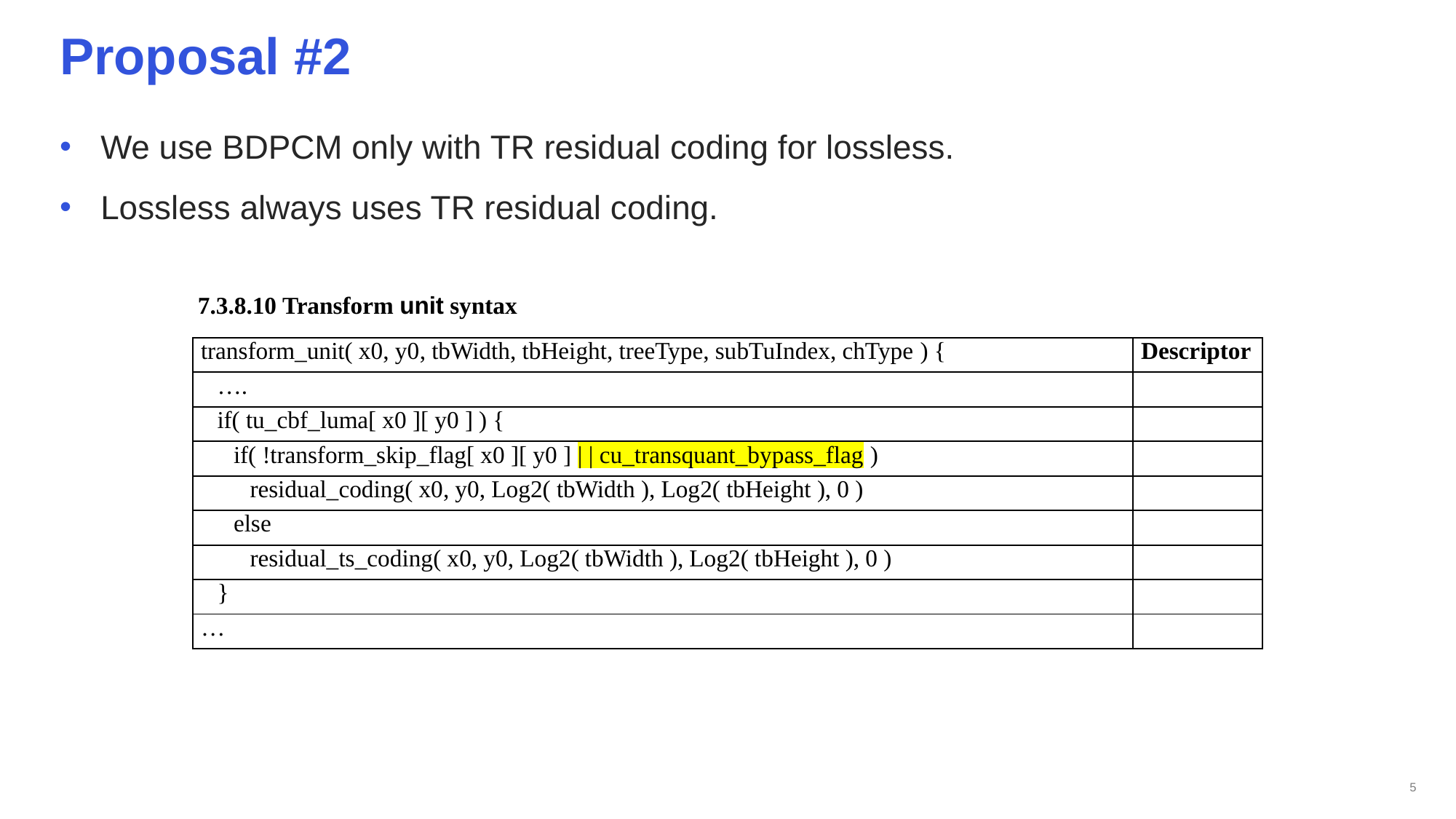

Proposal #2
We use BDPCM only with TR residual coding for lossless.
Lossless always uses TR residual coding.
7.3.8.10 Transform unit syntax

| transform\_unit( x0, y0, tbWidth, tbHeight, treeType, subTuIndex, chType ) { | Descriptor |
| --- | --- |
| …. |  |
| if( tu\_cbf\_luma[ x0 ][ y0 ] ) { |  |
| if( !transform\_skip\_flag[ x0 ][ y0 ] | | cu\_transquant\_bypass\_flag ) |  |
| residual\_coding( x0, y0, Log2( tbWidth ), Log2( tbHeight ), 0 ) |  |
| else |  |
| residual\_ts\_coding( x0, y0, Log2( tbWidth ), Log2( tbHeight ), 0 ) |  |
| } |  |
| … |  |